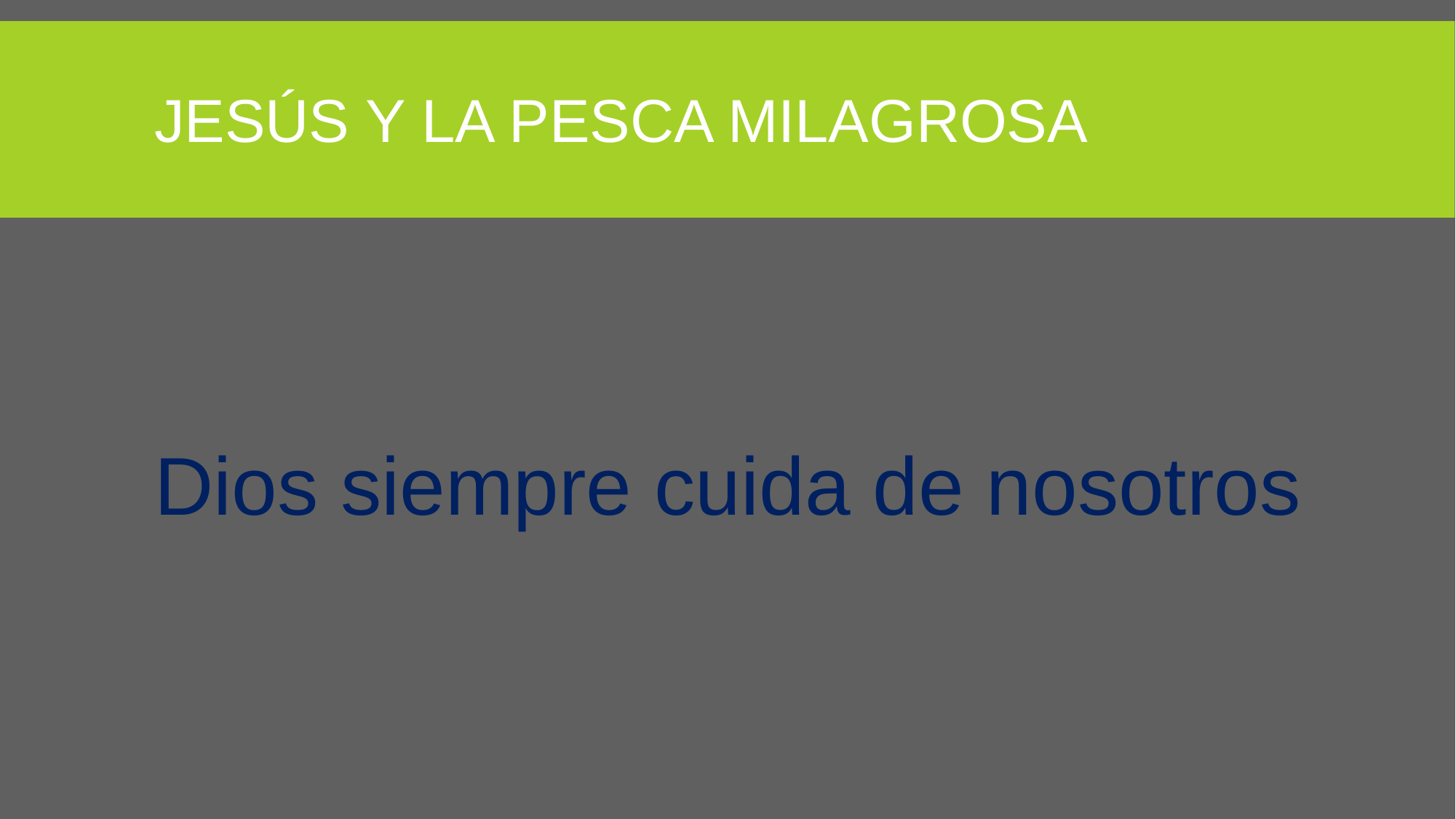

# Jesús y la pesca milagrosa
Dios siempre cuida de nosotros